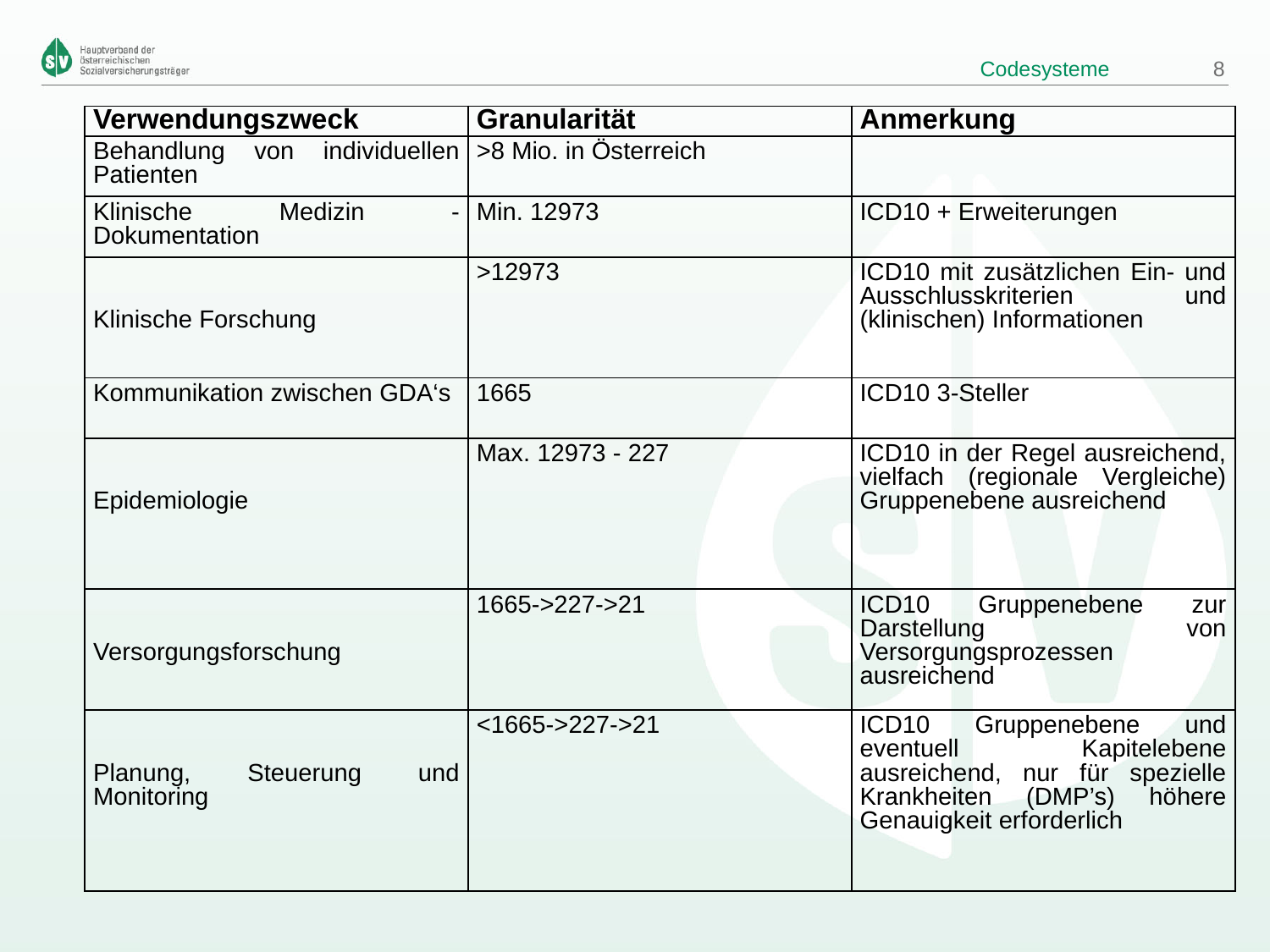

# Codesysteme
8
| Verwendungszweck | Granularität | Anmerkung |
| --- | --- | --- |
| Behandlung von individuellen Patienten | >8 Mio. in Österreich |  |
| Klinische Medizin - Dokumentation | Min. 12973 | ICD10 + Erweiterungen |
| Klinische Forschung | >12973 | ICD10 mit zusätzlichen Ein- und Ausschlusskriterien und (klinischen) Informationen |
| Kommunikation zwischen GDA‘s | 1665 | ICD10 3-Steller |
| Epidemiologie | Max. 12973 - 227 | ICD10 in der Regel ausreichend, vielfach (regionale Vergleiche) Gruppenebene ausreichend |
| Versorgungsforschung | 1665->227->21 | ICD10 Gruppenebene zur Darstellung von Versorgungsprozessen ausreichend |
| Planung, Steuerung und Monitoring | <1665->227->21 | ICD10 Gruppenebene und eventuell Kapitelebene ausreichend, nur für spezielle Krankheiten (DMP’s) höhere Genauigkeit erforderlich |